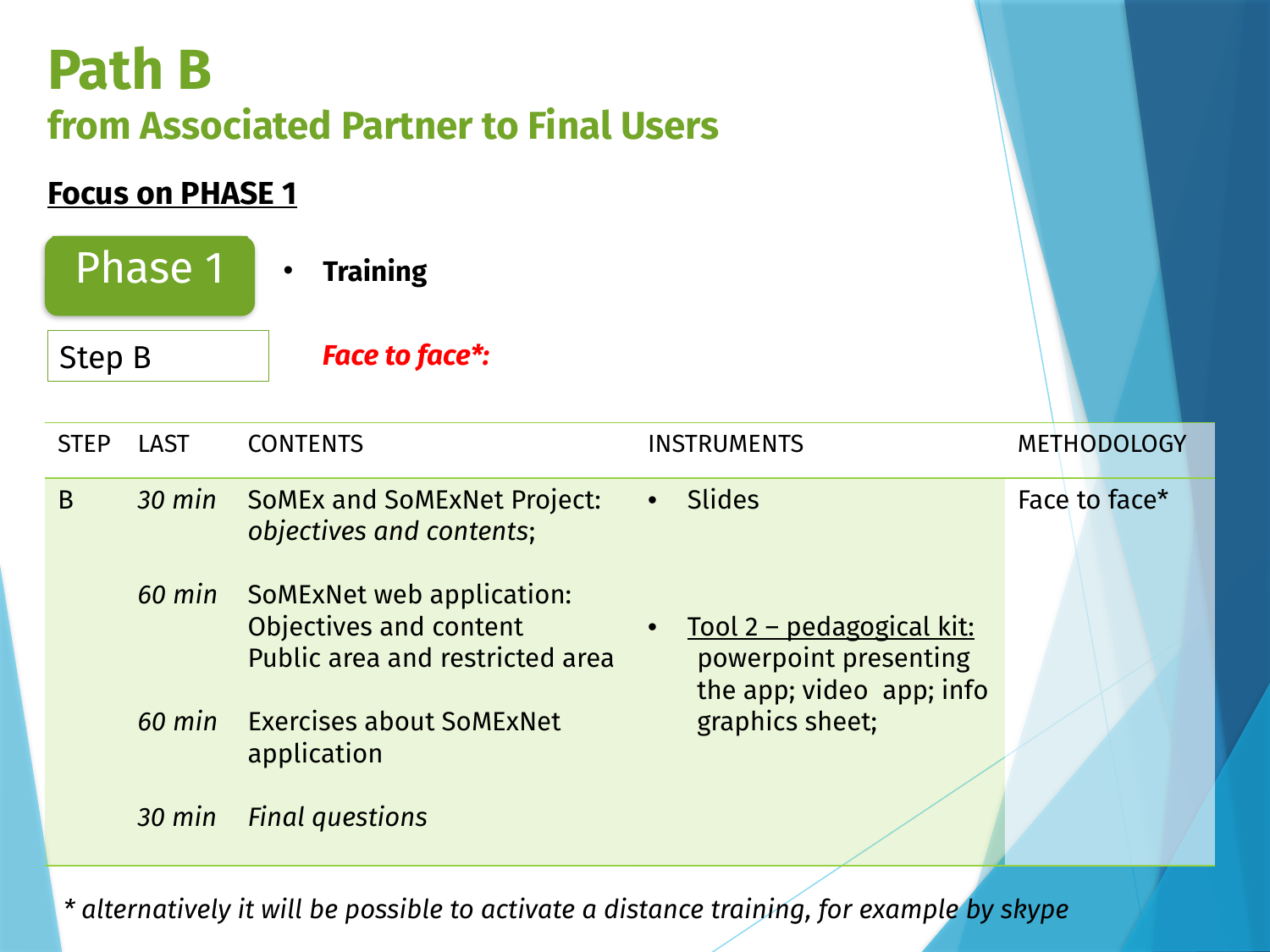

# Path B from Associated Partner to Final Users
Focus on PHASE 1

Training

Phase 1
Step B
Face to face*:
| STEP | LAST | CONTENTS | INSTRUMENTS | METHODOLOGY |
| --- | --- | --- | --- | --- |
| B | 30 min 60 min 60 min 30 min | SoMEx and SoMExNet Project: objectives and contents; SoMExNet web application: Objectives and content Public area and restricted area Exercises about SoMExNet application Final questions | Slides Tool 2 – pedagogical kit: powerpoint presenting the app; video app; info graphics sheet; | Face to face\* |
* alternatively it will be possible to activate a distance training, for example by skype